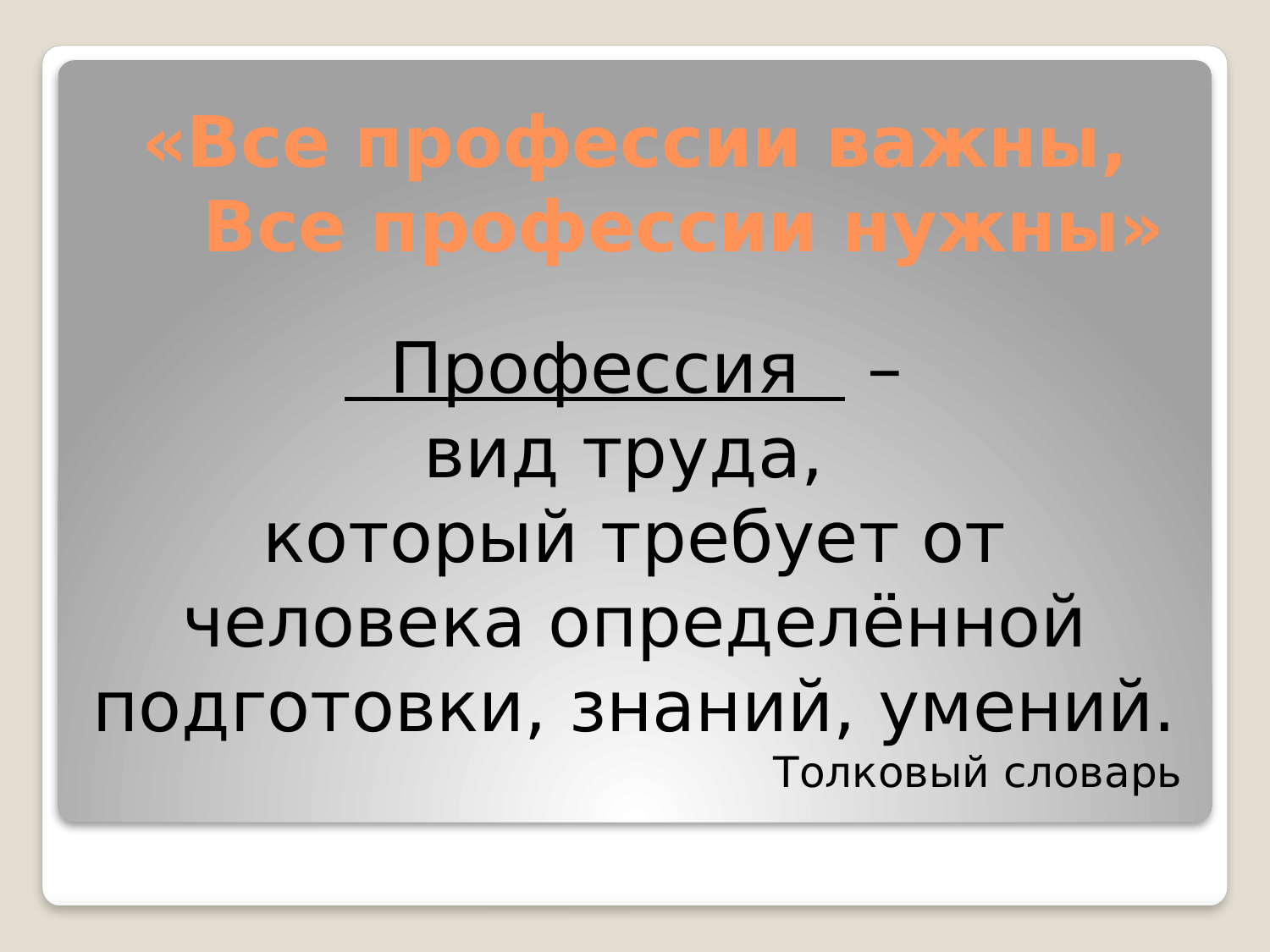

# «Все профессии важны, Все профессии нужны»
  Профессия   –
вид труда,
который требует от человека определённой подготовки, знаний, умений.
Толковый словарь